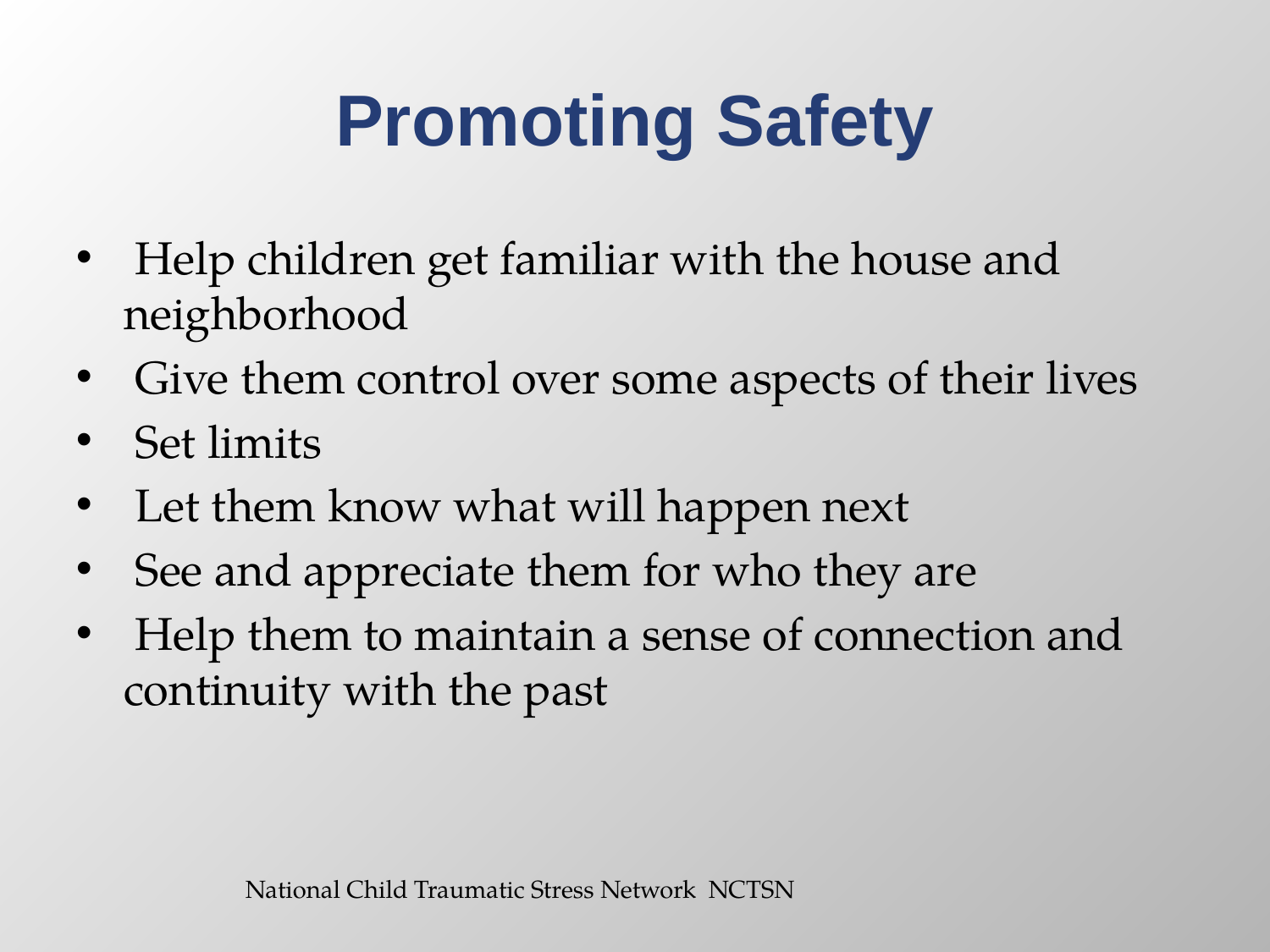

# Promoting Safety
 Help children get familiar with the house and neighborhood
 Give them control over some aspects of their lives
 Set limits
 Let them know what will happen next
 See and appreciate them for who they are
 Help them to maintain a sense of connection and continuity with the past
National Child Traumatic Stress Network  NCTSN